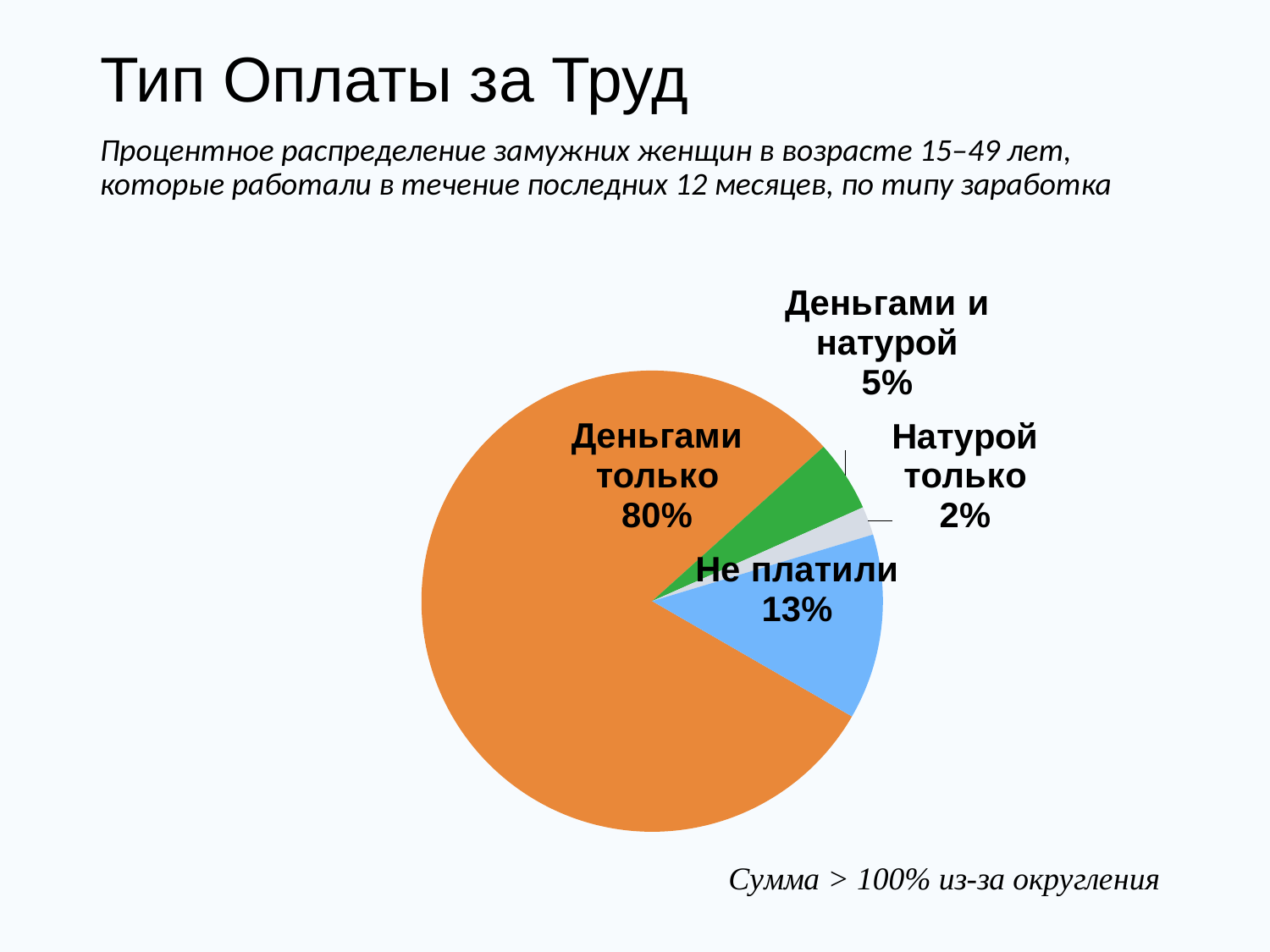

# Тип Оплаты за Труд
Процентное распределение замужних женщин в возрасте 15–49 лет, которые работали в течение последних 12 месяцев, по типу заработка

### Chart

| Category | Women |
|---|---|
| Деньгами только | 80.0 |
| Деньгами и натурой | 5.0 |
| Натурой только | 2.0 |
| Не платили | 13.0 |